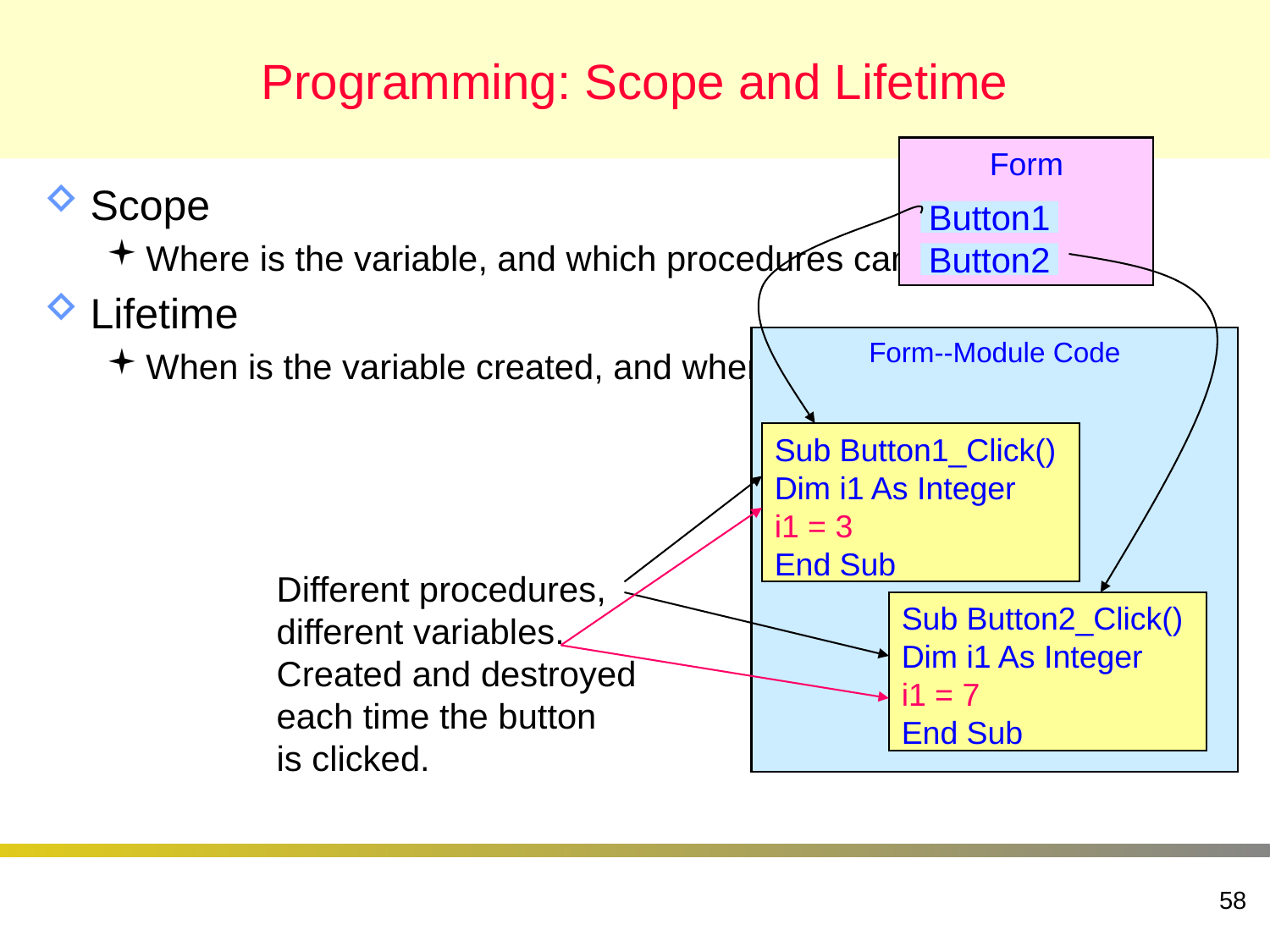

# Programming: Scope and Lifetime
Form
Scope
Where is the variable, and which procedures can access it?
Lifetime
When is the variable created, and when is it destroyed?

Button1
Button2

Form--Module Code
Sub Button1_Click()
Dim i1 As Integer
i1 = 3
End Sub

Different procedures,
different variables.
Created and destroyed
each time the button
is clicked.

Sub Button2_Click()
Dim i1 As Integer
i1 = 7
End Sub

58